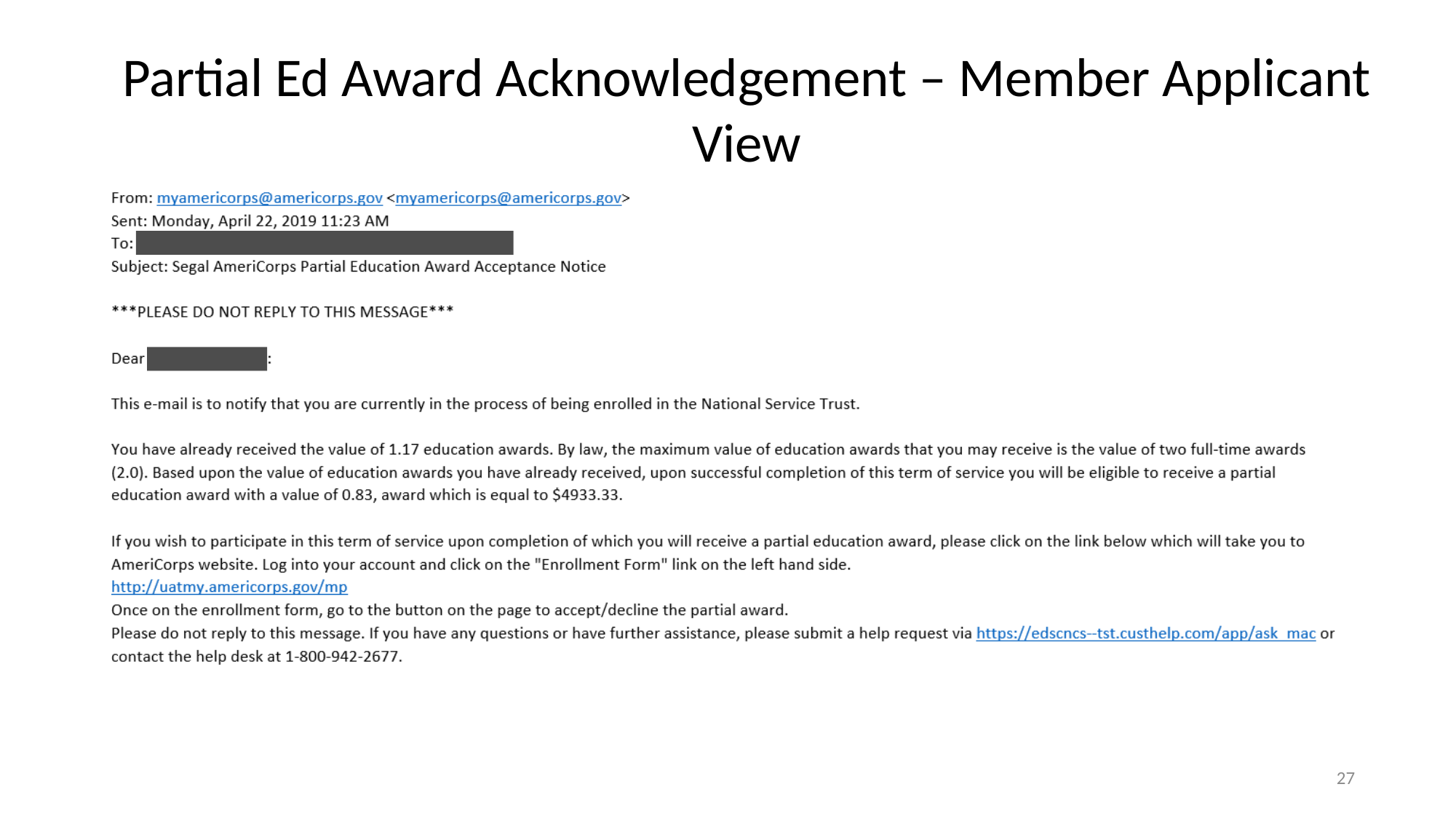

# Partial Ed Award Acknowledgement – Member Applicant View

27